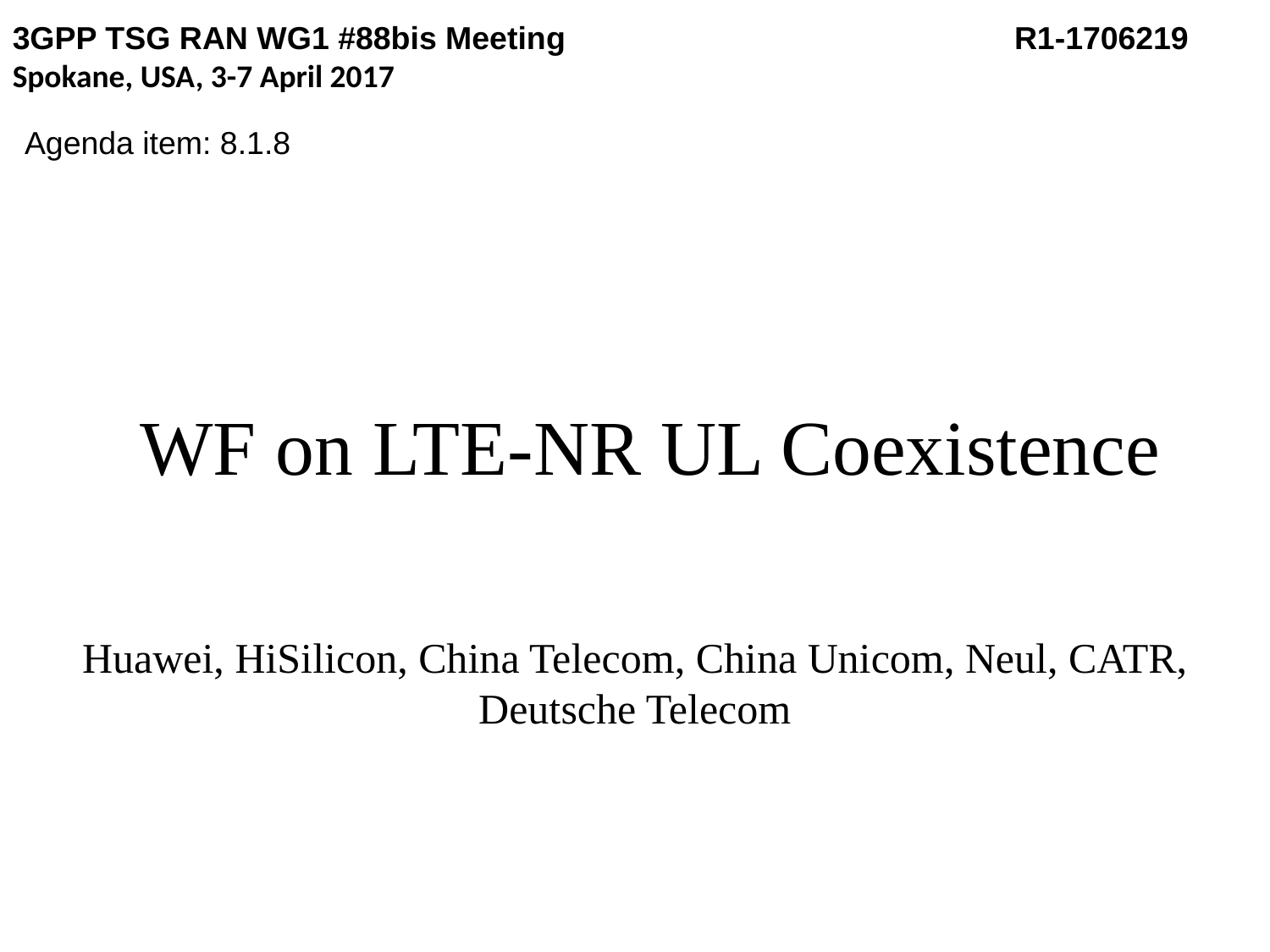

3GPP TSG RAN WG1 #88bis Meeting  		                           R1-1706219
Spokane, USA, 3-7 April 2017
Agenda item: 8.1.8
# WF on LTE-NR UL Coexistence
Huawei, HiSilicon, China Telecom, China Unicom, Neul, CATR, Deutsche Telecom